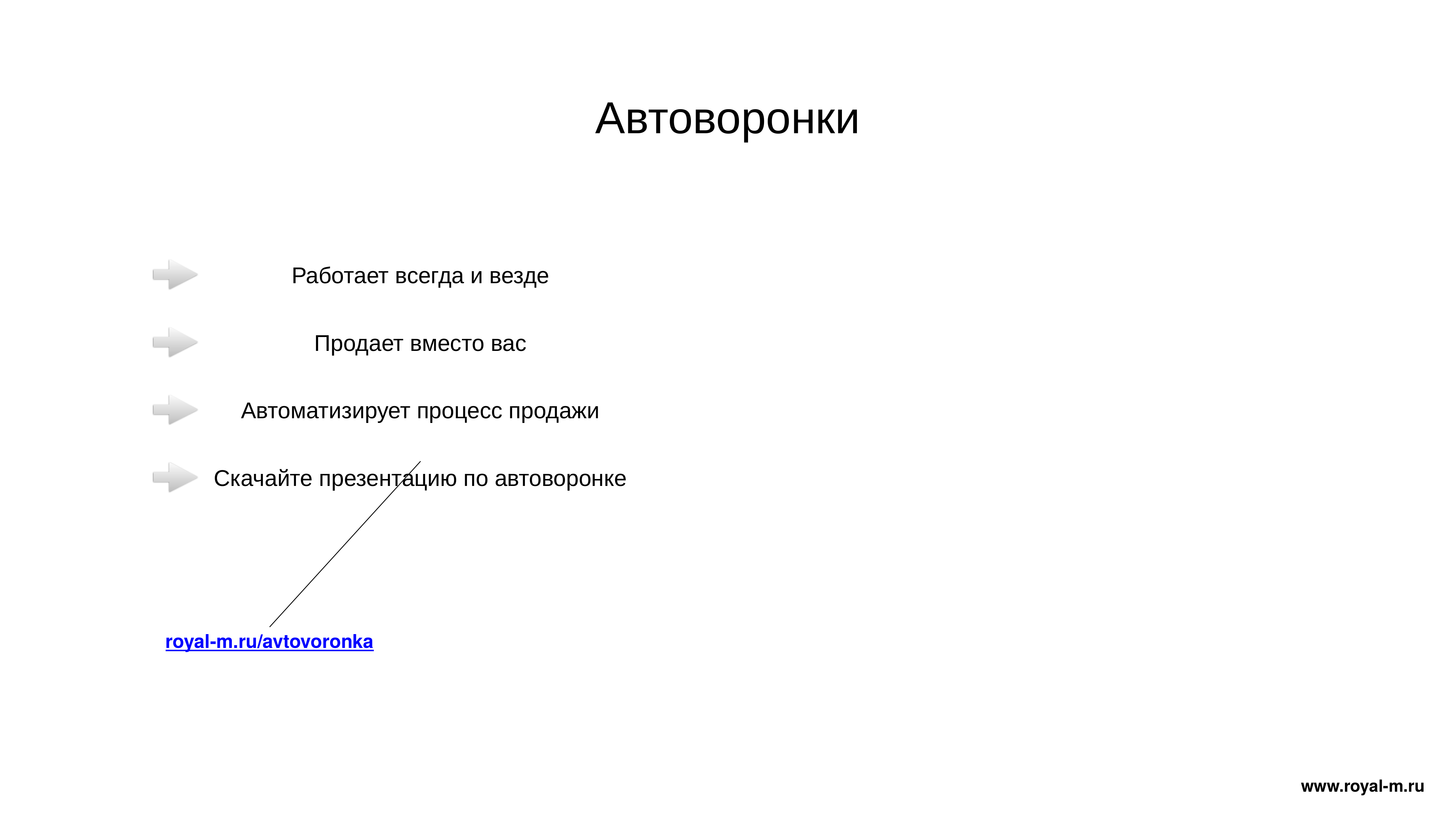

Автоворонки
Работает всегда и везде

Продает вместо вас

Автоматизирует процесс продажи

Скачайте презентацию по автоворонке

royal-m.ru/avtovoronka
www.royal-m.ru